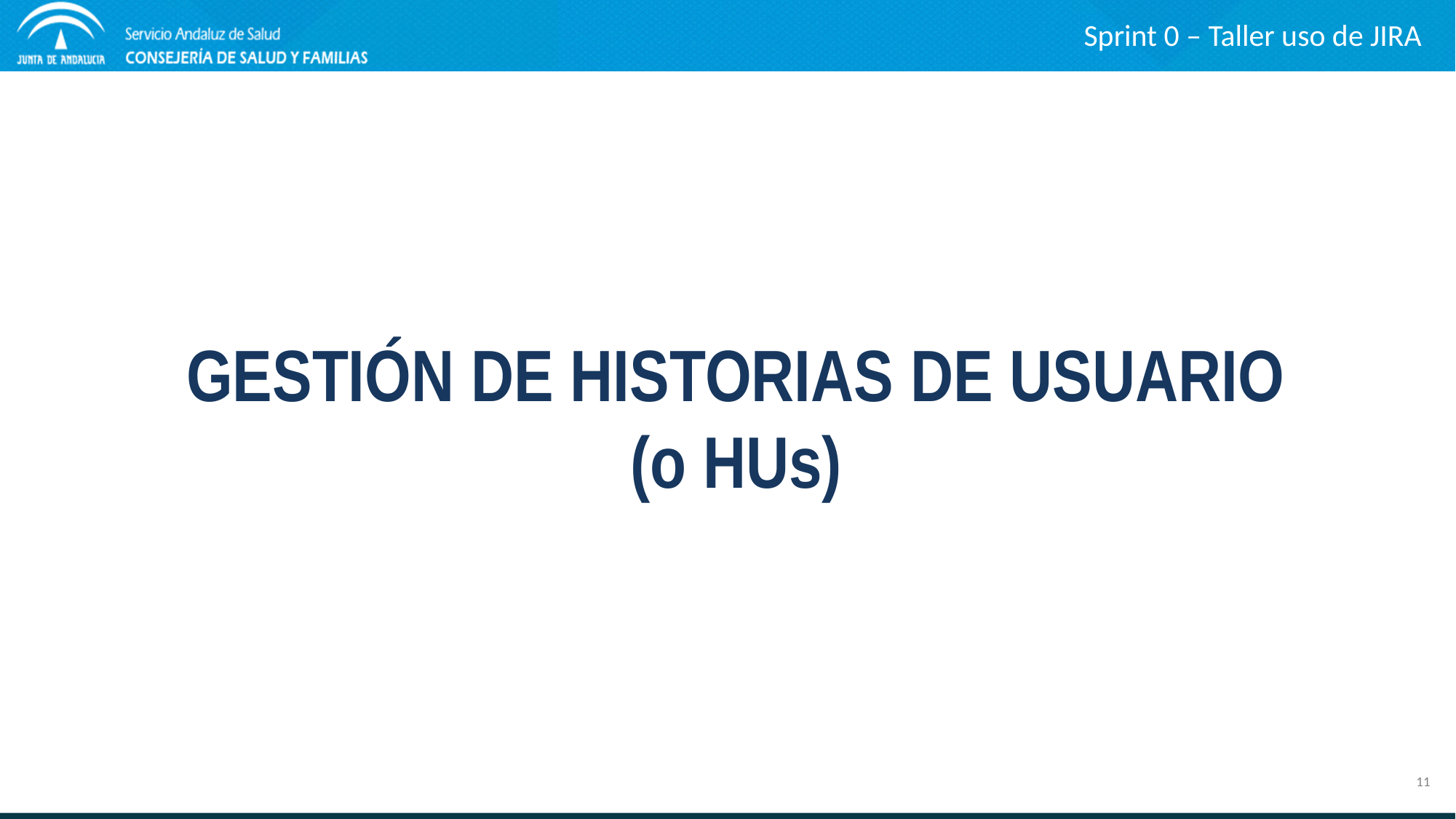

Sprint 0 – Taller uso de JIRA
GESTIÓN DE HISTORIAS DE USUARIO (o HUs)
11